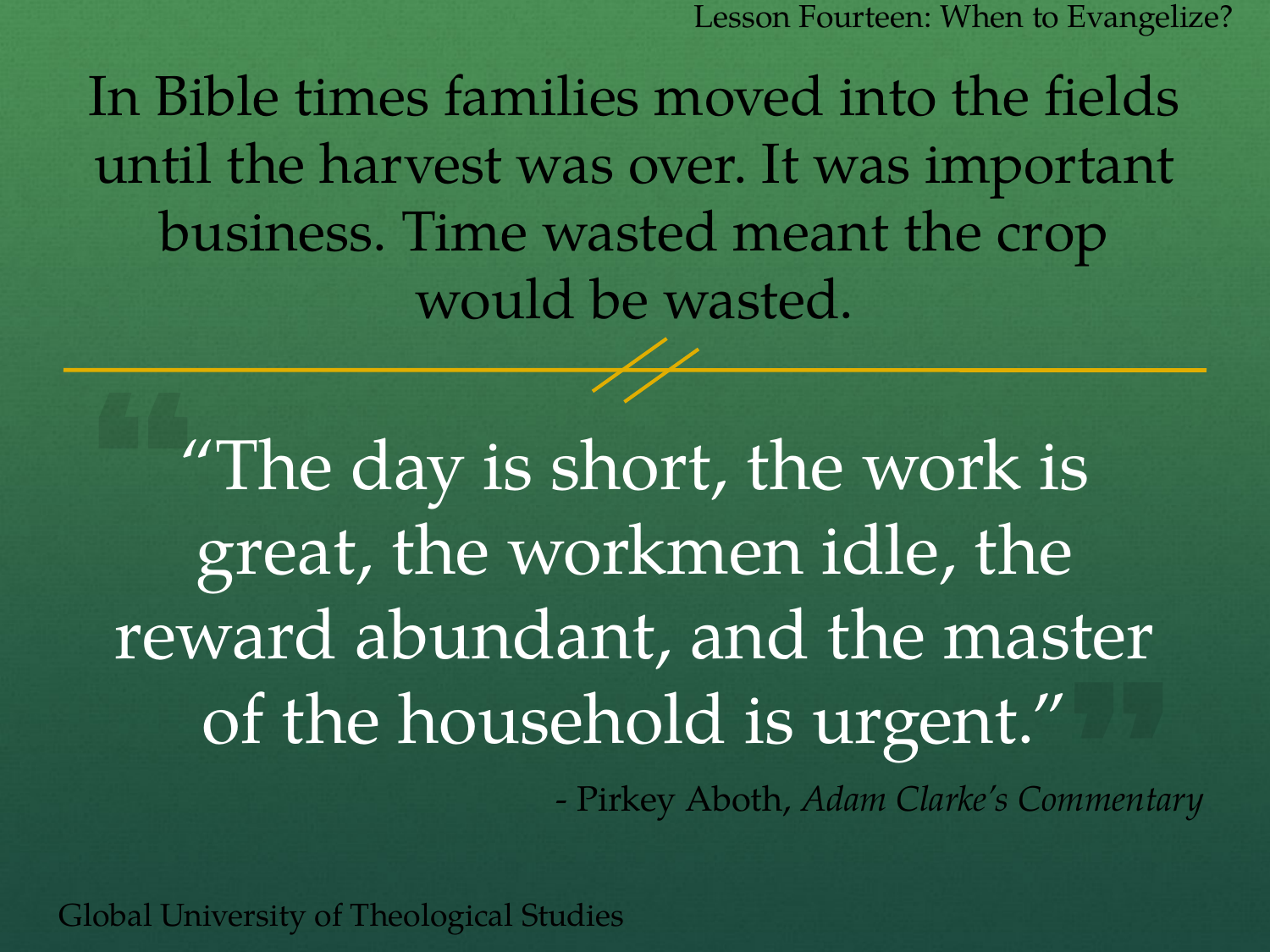

Lesson Fourteen: When to Evangelize?

In Bible times families moved into the fields until the harvest was over. It was important business. Time wasted meant the crop would be wasted.
“
“The day is short, the work is great, the workmen idle, the reward abundant, and the master of the household is urgent.”
- Pirkey Aboth, Adam Clarke’s Commentary
“
Global University of Theological Studies